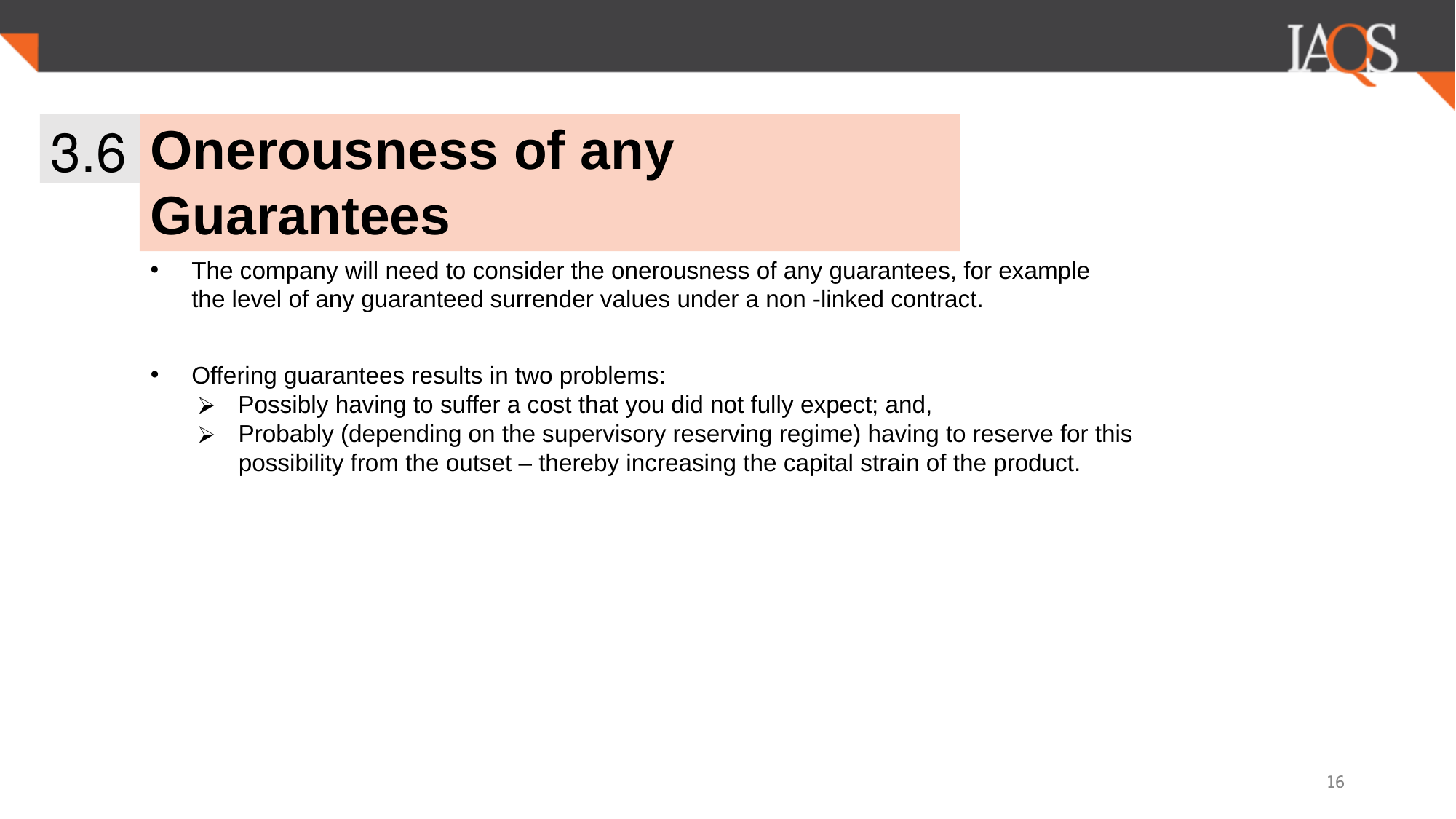

3.6
# Onerousness of any Guarantees
The company will need to consider the onerousness of any guarantees, for example the level of any guaranteed surrender values under a non -linked contract.

Offering guarantees results in two problems:
Possibly having to suffer a cost that you did not fully expect; and,
Probably (depending on the supervisory reserving regime) having to reserve for this
possibility from the outset – thereby increasing the capital strain of the product.
16